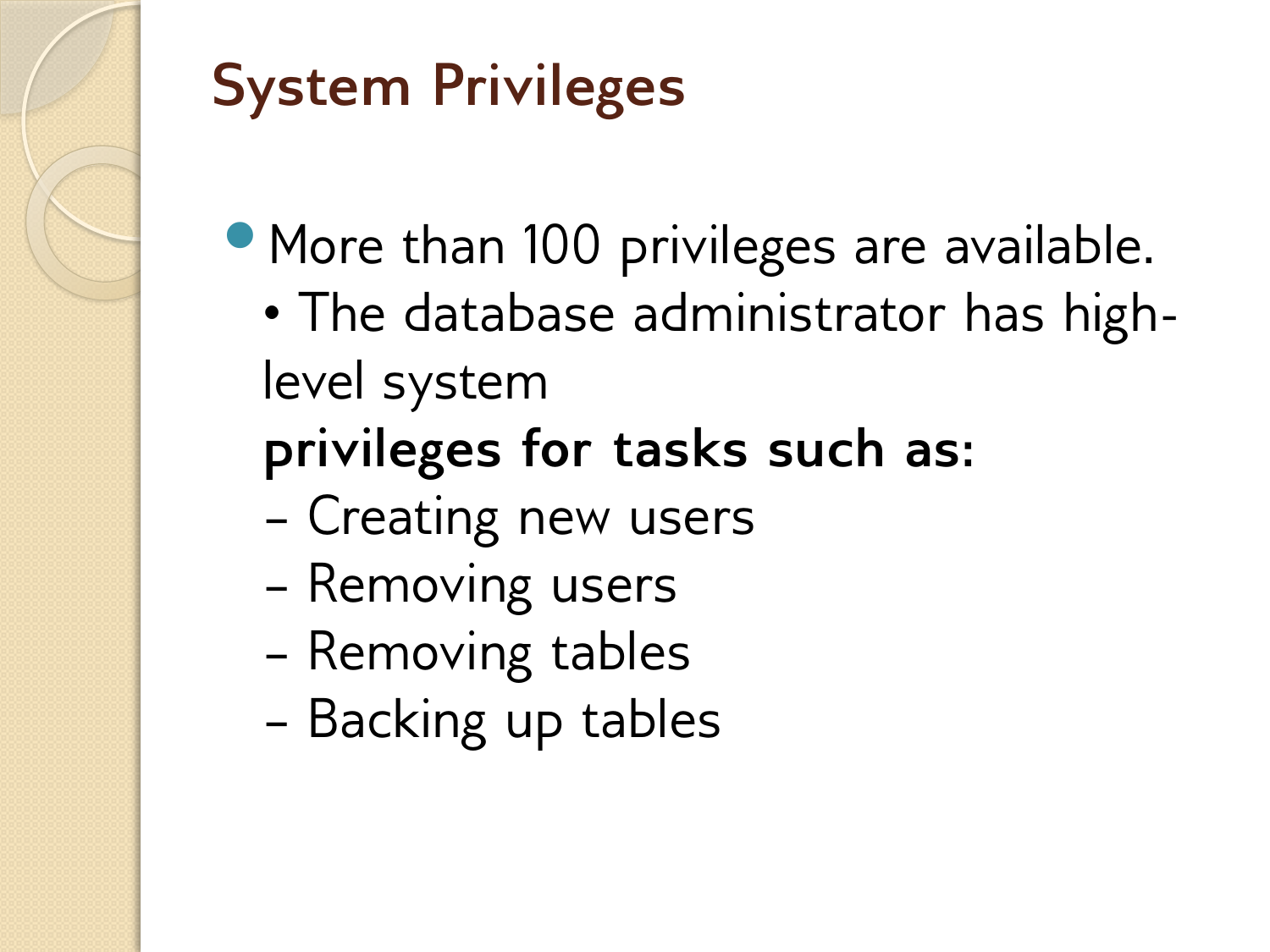

# System Privileges
More than 100 privileges are available.
• The database administrator has high-level system
privileges for tasks such as:
– Creating new users
– Removing users
– Removing tables
– Backing up tables